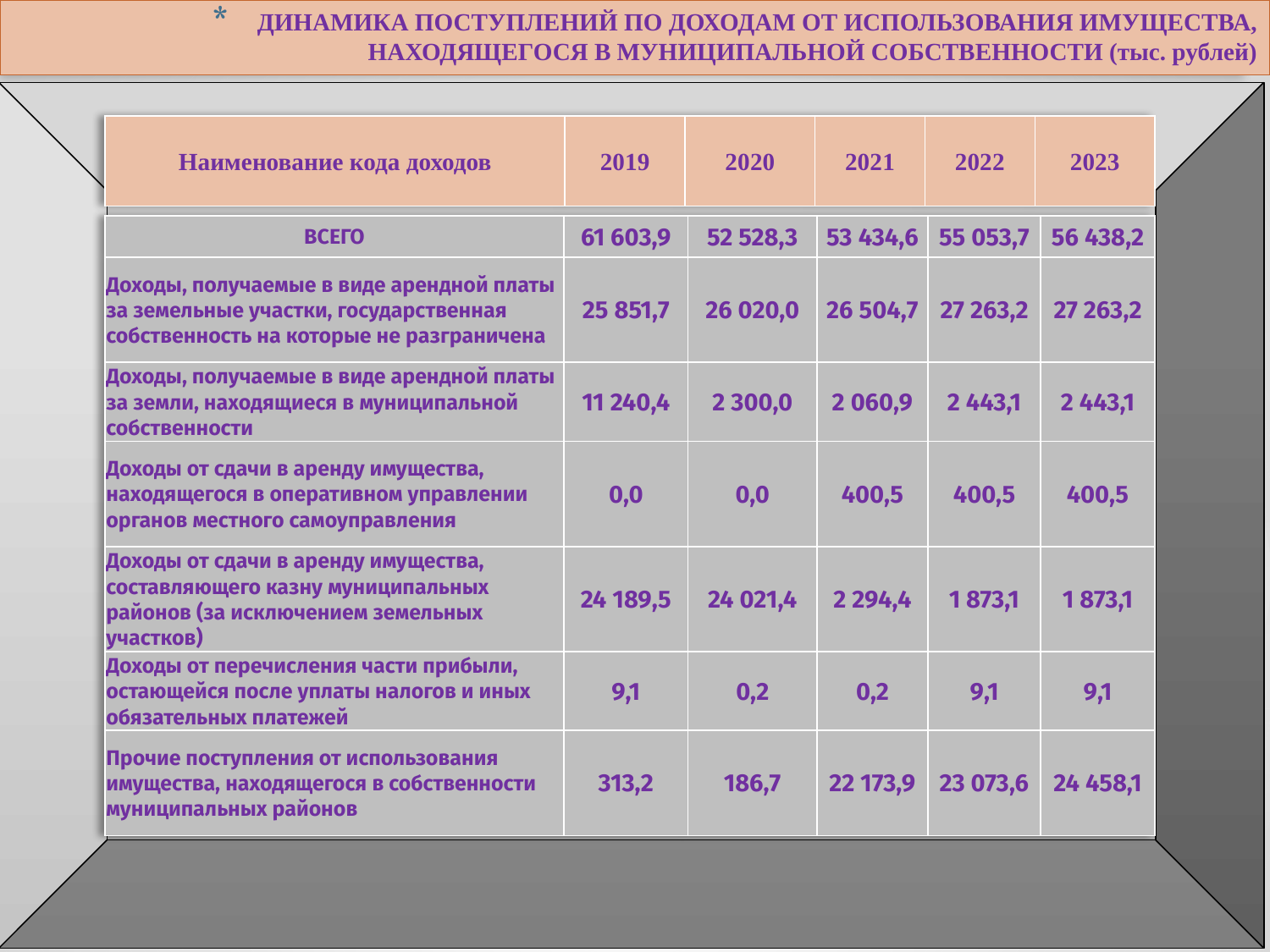

# ДИНАМИКА ПОСТУПЛЕНИЙ ПО ДОХОДАМ ОТ ИСПОЛЬЗОВАНИЯ ИМУЩЕСТВА, НАХОДЯЩЕГОСЯ В МУНИЦИПАЛЬНОЙ СОБСТВЕННОСТИ (тыс. рублей)

| Наименование кода доходов | 2019 | 2020 | 2021 | 2022 | 2023 |
| --- | --- | --- | --- | --- | --- |
| ВСЕГО | 61 603,9 | 52 528,3 | 53 434,6 | 55 053,7 | 56 438,2 |
| --- | --- | --- | --- | --- | --- |
| Доходы, получаемые в виде арендной платы за земельные участки, государственная собственность на которые не разграничена | 25 851,7 | 26 020,0 | 26 504,7 | 27 263,2 | 27 263,2 |
| Доходы, получаемые в виде арендной платы за земли, находящиеся в муниципальной собственности | 11 240,4 | 2 300,0 | 2 060,9 | 2 443,1 | 2 443,1 |
| Доходы от сдачи в аренду имущества, находящегося в оперативном управлении органов местного самоуправления | 0,0 | 0,0 | 400,5 | 400,5 | 400,5 |
| Доходы от сдачи в аренду имущества, составляющего казну муниципальных районов (за исключением земельных участков) | 24 189,5 | 24 021,4 | 2 294,4 | 1 873,1 | 1 873,1 |
| Доходы от перечисления части прибыли, остающейся после уплаты налогов и иных обязательных платежей | 9,1 | 0,2 | 0,2 | 9,1 | 9,1 |
| Прочие поступления от использования имущества, находящегося в собственности муниципальных районов | 313,2 | 186,7 | 22 173,9 | 23 073,6 | 24 458,1 |

[unsupported chart]